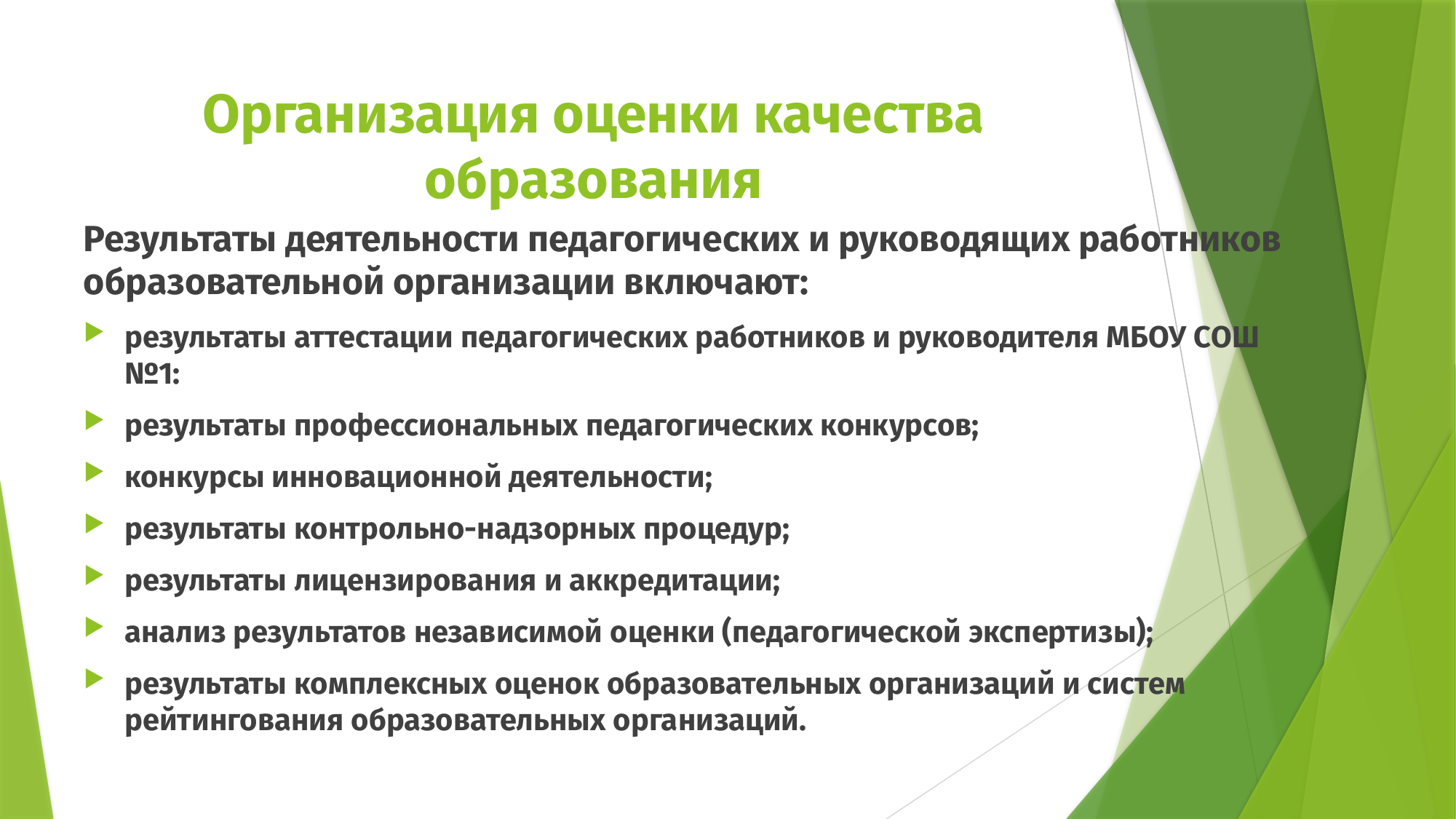

# Организация оценки качества образования
Результаты деятельности педагогических и руководящих работников образовательной организации включают:
результаты аттестации педагогических работников и руководителя МБОУ СОШ №1:
результаты профессиональных педагогических конкурсов;
конкурсы инновационной деятельности;
результаты контрольно-надзорных процедур;
результаты лицензирования и аккредитации;
анализ результатов независимой оценки (педагогической экспертизы);
результаты комплексных оценок образовательных организаций и систем рейтингования образовательных организаций.